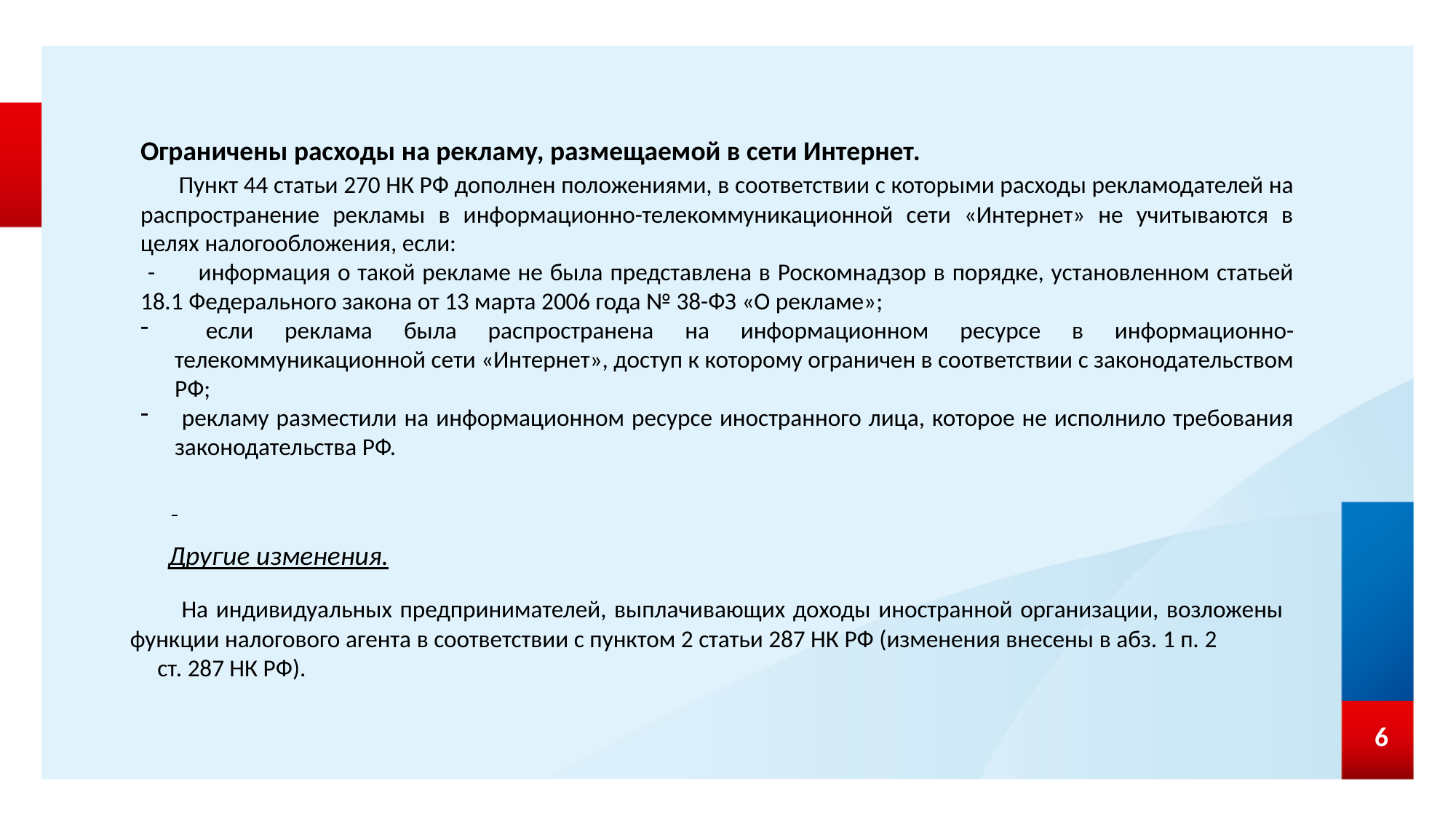

Ограничены расходы на рекламу, размещаемой в сети Интернет.
      Пункт 44 статьи 270 НК РФ дополнен положениями, в соответствии с которыми расходы рекламодателей на распространение рекламы в информационно-телекоммуникационной сети «Интернет» не учитываются в целях налогообложения, если:
 -      информация о такой рекламе не была представлена в Роскомнадзор в порядке, установленном статьей 18.1 Федерального закона от 13 марта 2006 года № 38-ФЗ «О рекламе»;
 если реклама была распространена на информационном ресурсе в информационно-телекоммуникационной сети «Интернет», доступ к которому ограничен в соответствии с законодательством РФ;
 рекламу разместили на информационном ресурсе иностранного лица, которое не исполнило требования законодательства РФ.

Другие изменения.
      На индивидуальных предпринимателей, выплачивающих доходы иностранной организации, возложены функции налогового агента в соответствии с пунктом 2 статьи 287 НК РФ (изменения внесены в абз. 1 п. 2                  ст. 287 НК РФ).
6